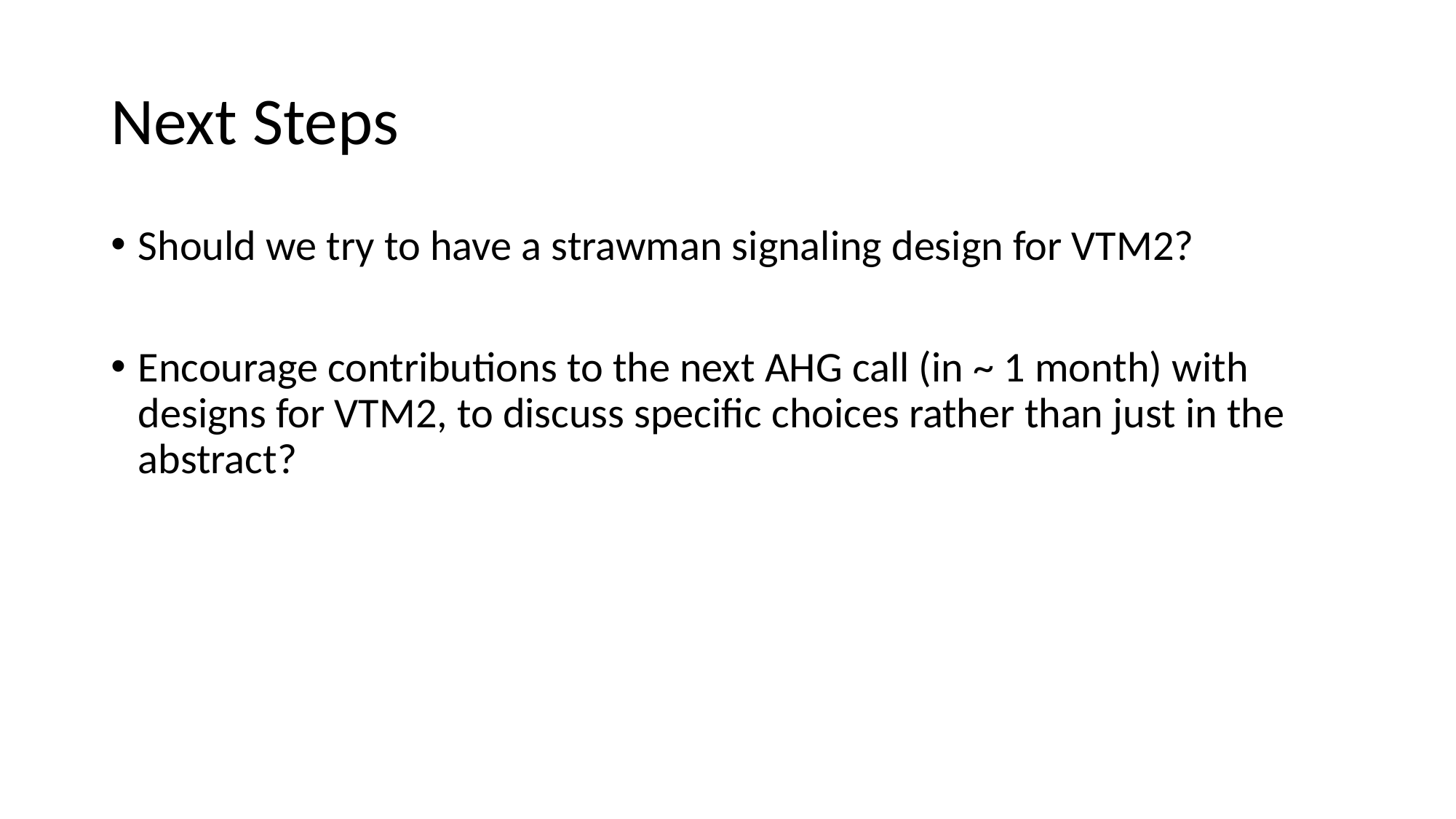

# Next Steps
Should we try to have a strawman signaling design for VTM2?

Encourage contributions to the next AHG call (in ~ 1 month) with designs for VTM2, to discuss specific choices rather than just in the abstract?